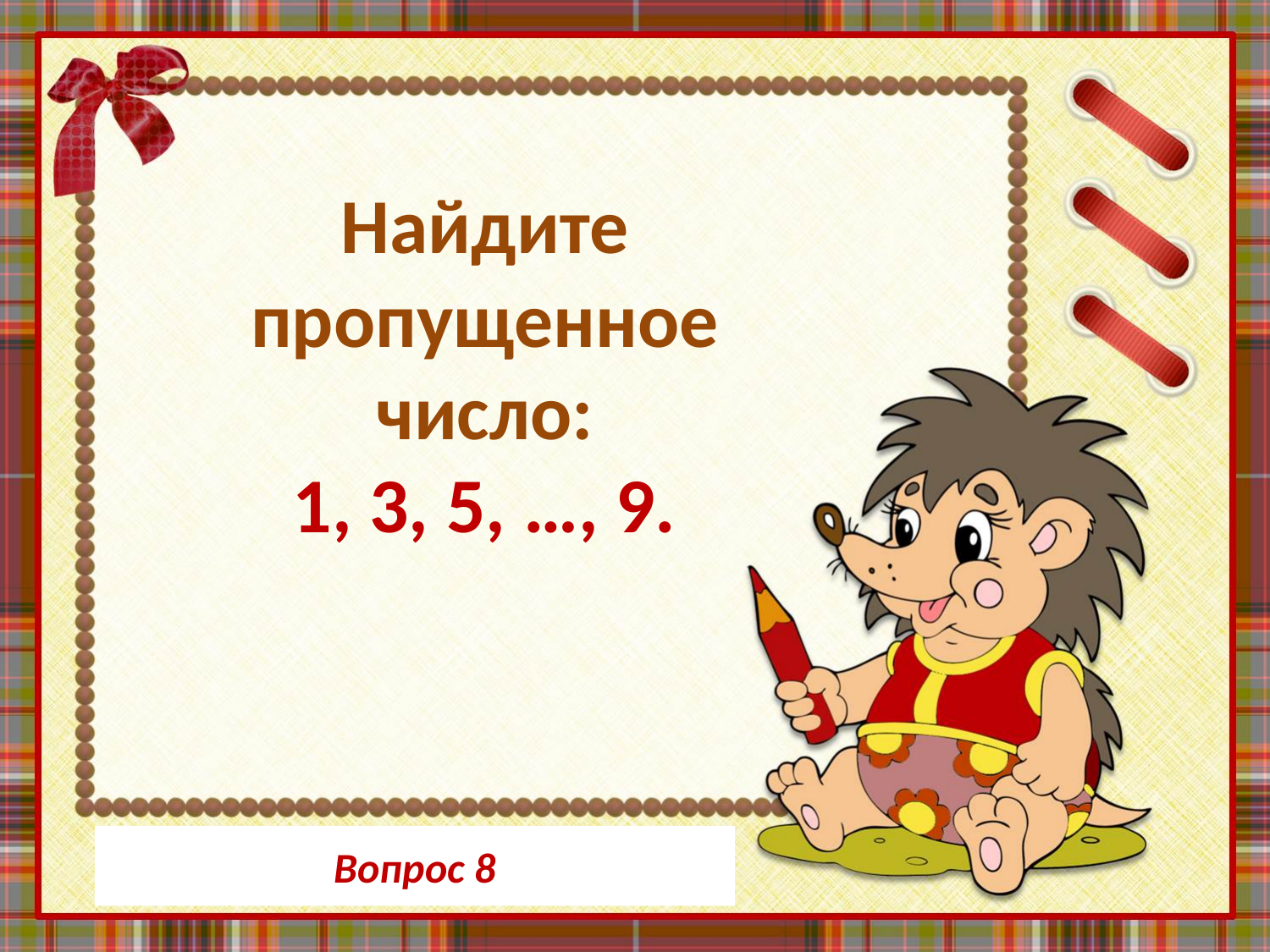

Найдите пропущенное число:
1, 3, 5, …, 9.
Вопрос 8